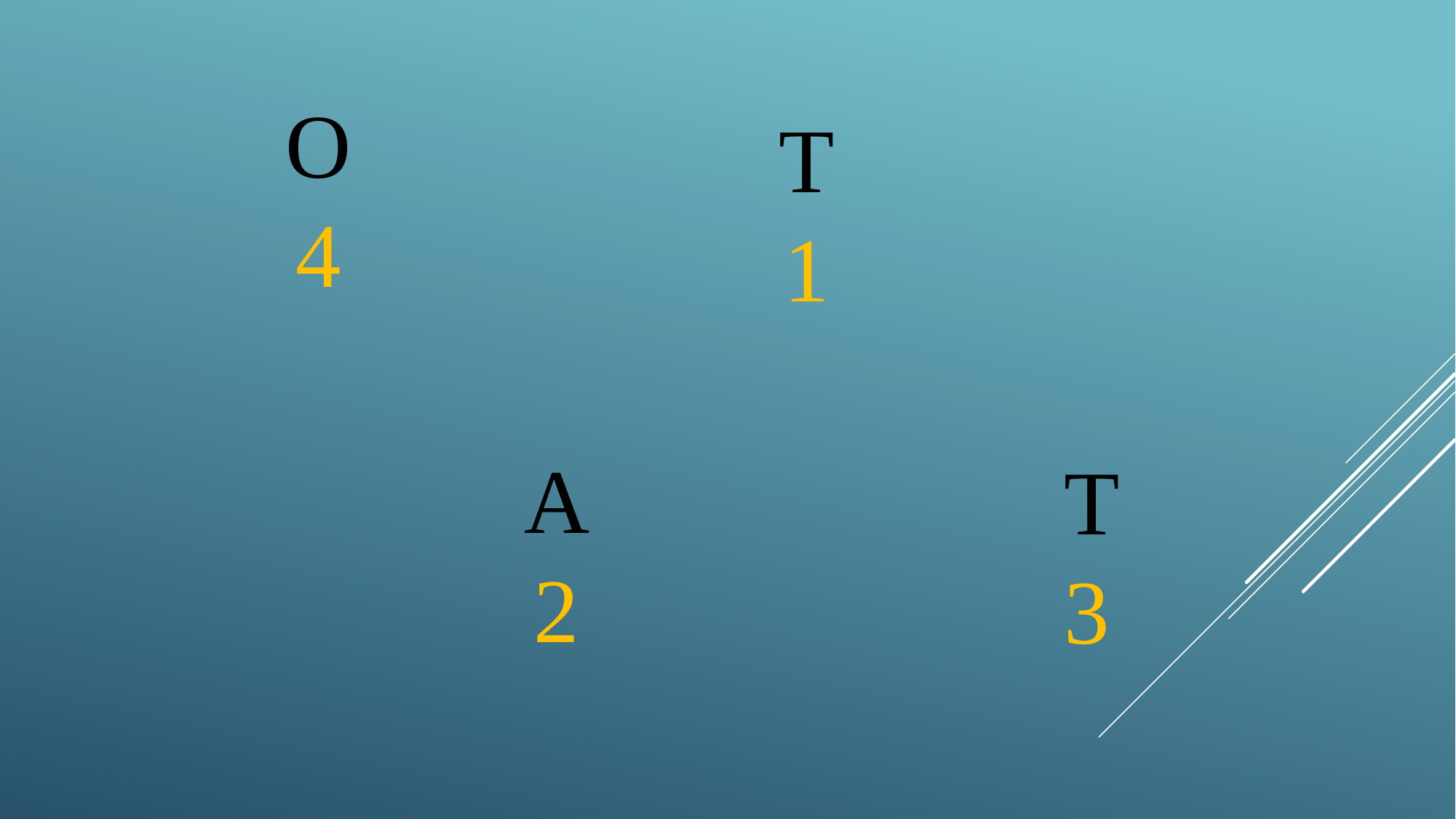

О
4
Т
1
А
2
Т
3